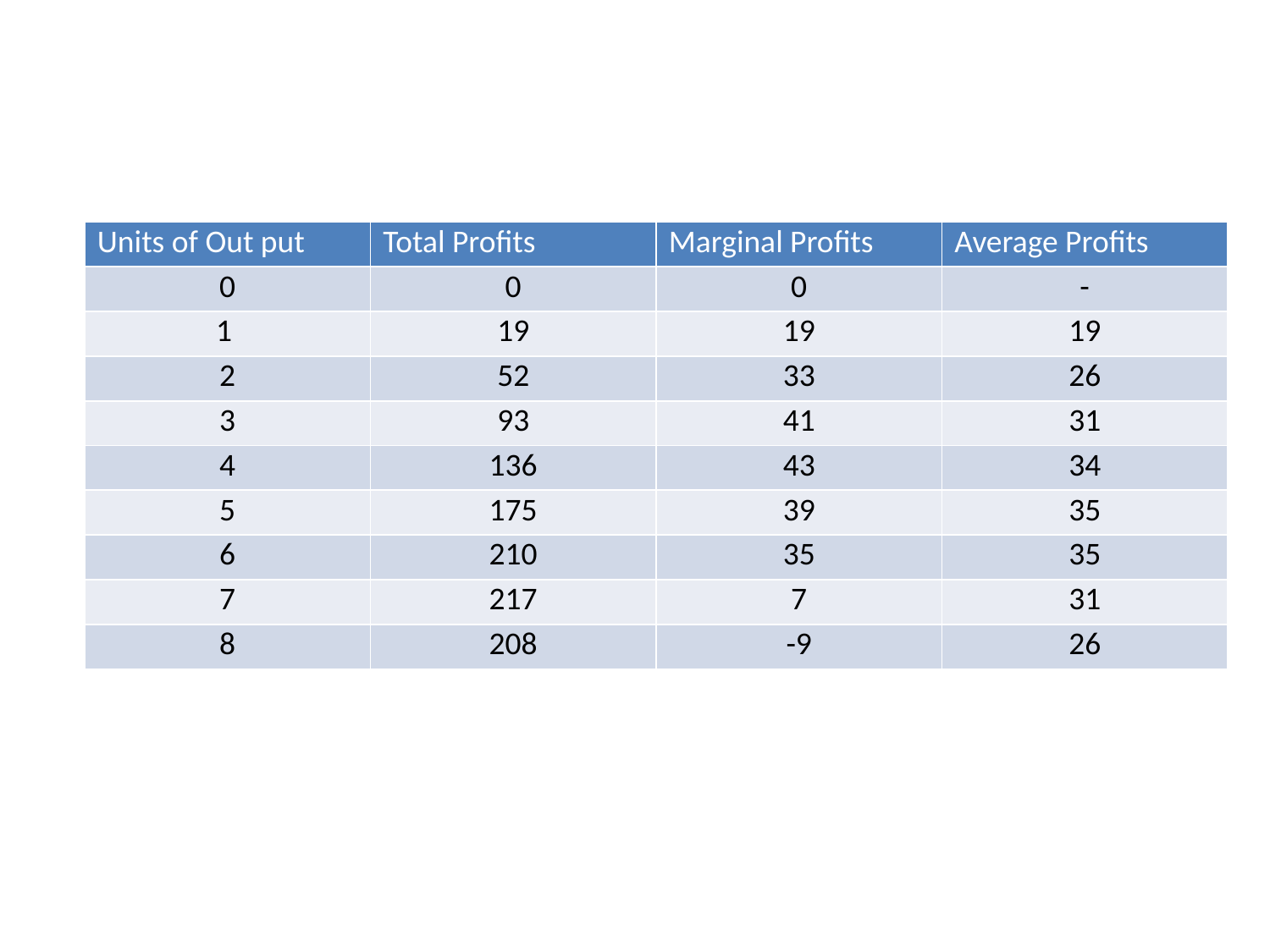

| Units of Out put | Total Profits | Marginal Profits | Average Profits |
| --- | --- | --- | --- |
| 0 | 0 | 0 | - |
| 1 | 19 | 19 | 19 |
| 2 | 52 | 33 | 26 |
| 3 | 93 | 41 | 31 |
| 4 | 136 | 43 | 34 |
| 5 | 175 | 39 | 35 |
| 6 | 210 | 35 | 35 |
| 7 | 217 | 7 | 31 |
| 8 | 208 | -9 | 26 |